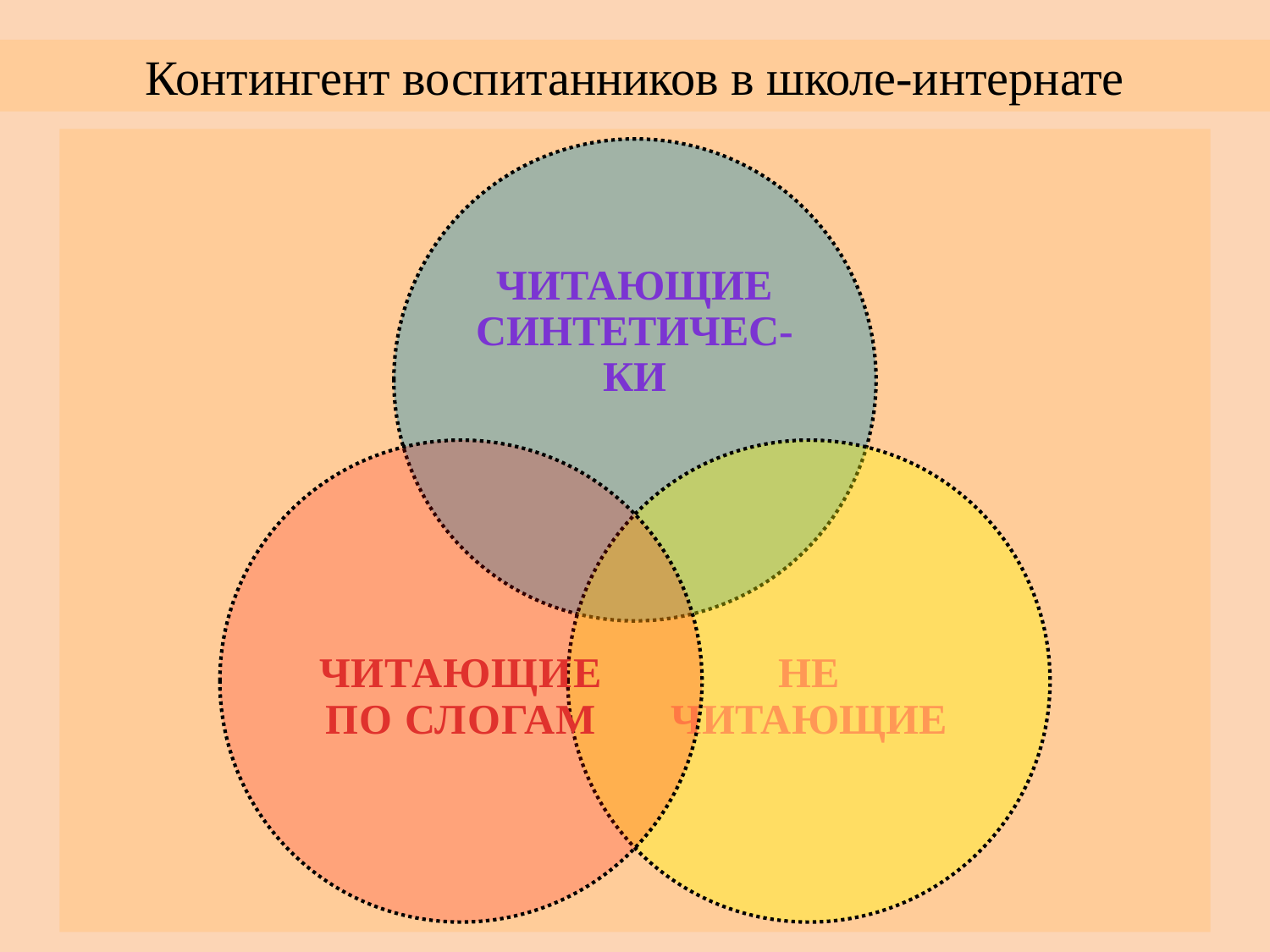

Контингент воспитанников в школе-интернате
ЧИТАЮЩИЕ
СИНТЕТИЧЕС-КИ
НЕ ЧИТАЮЩИЕ
ЧИТАЮЩИЕ ПО СЛОГАМ